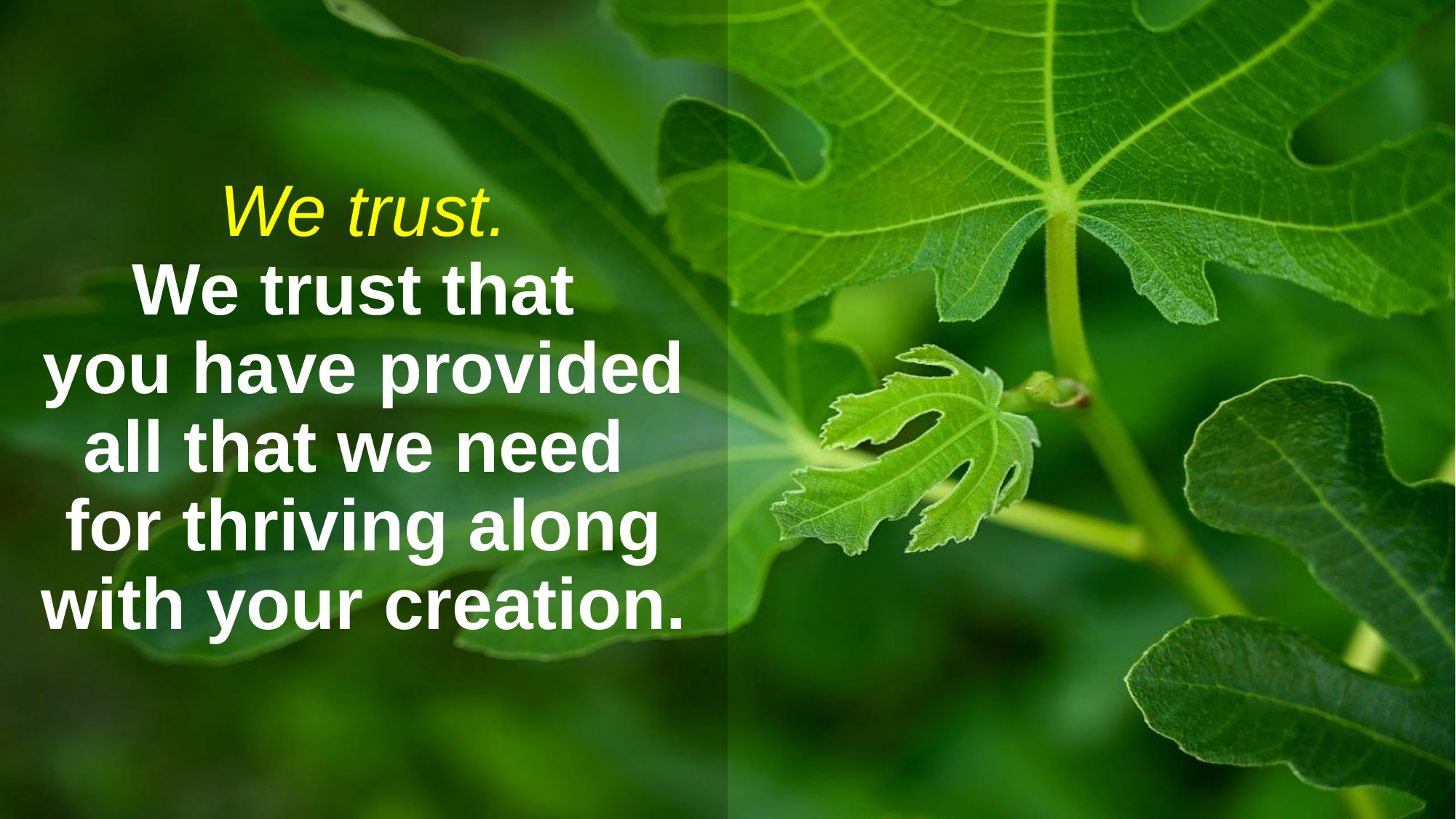

# We trust. We trust that you have provided all that we need for thriving along with your creation.